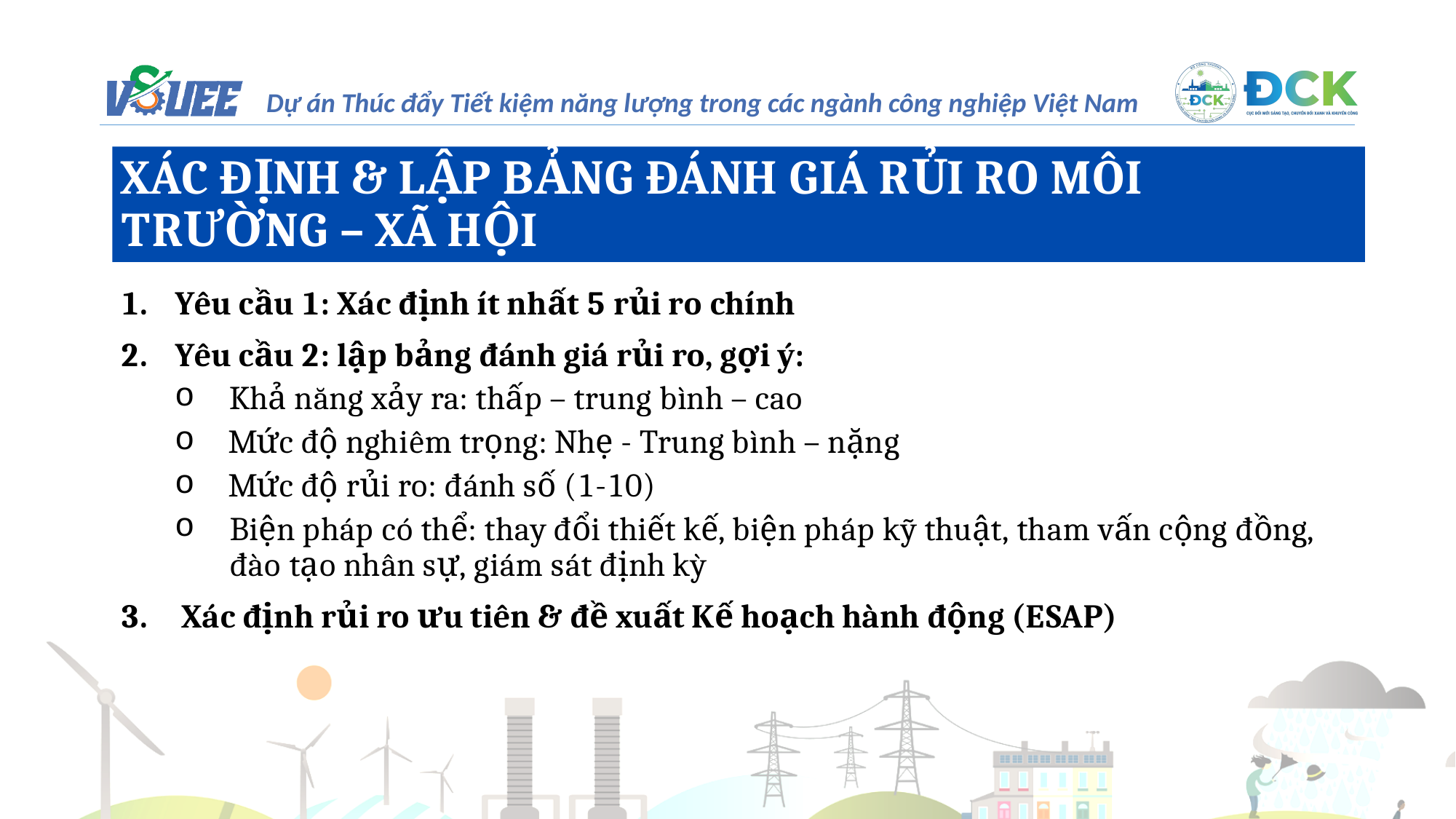

XÁC ĐỊNH & LẬP BẢNG ĐÁNH GIÁ RỦI RO MÔI TRƯỜNG – XÃ HỘI
Yêu cầu 1: Xác định ít nhất 5 rủi ro chính
Yêu cầu 2: lập bảng đánh giá rủi ro, gợi ý:
Khả năng xảy ra: thấp – trung bình – cao
Mức độ nghiêm trọng: Nhẹ - Trung bình – nặng
Mức độ rủi ro: đánh số (1-10)
Biện pháp có thể: thay đổi thiết kế, biện pháp kỹ thuật, tham vấn cộng đồng, đào tạo nhân sự, giám sát định kỳ
Xác định rủi ro ưu tiên & đề xuất Kế hoạch hành động (ESAP)